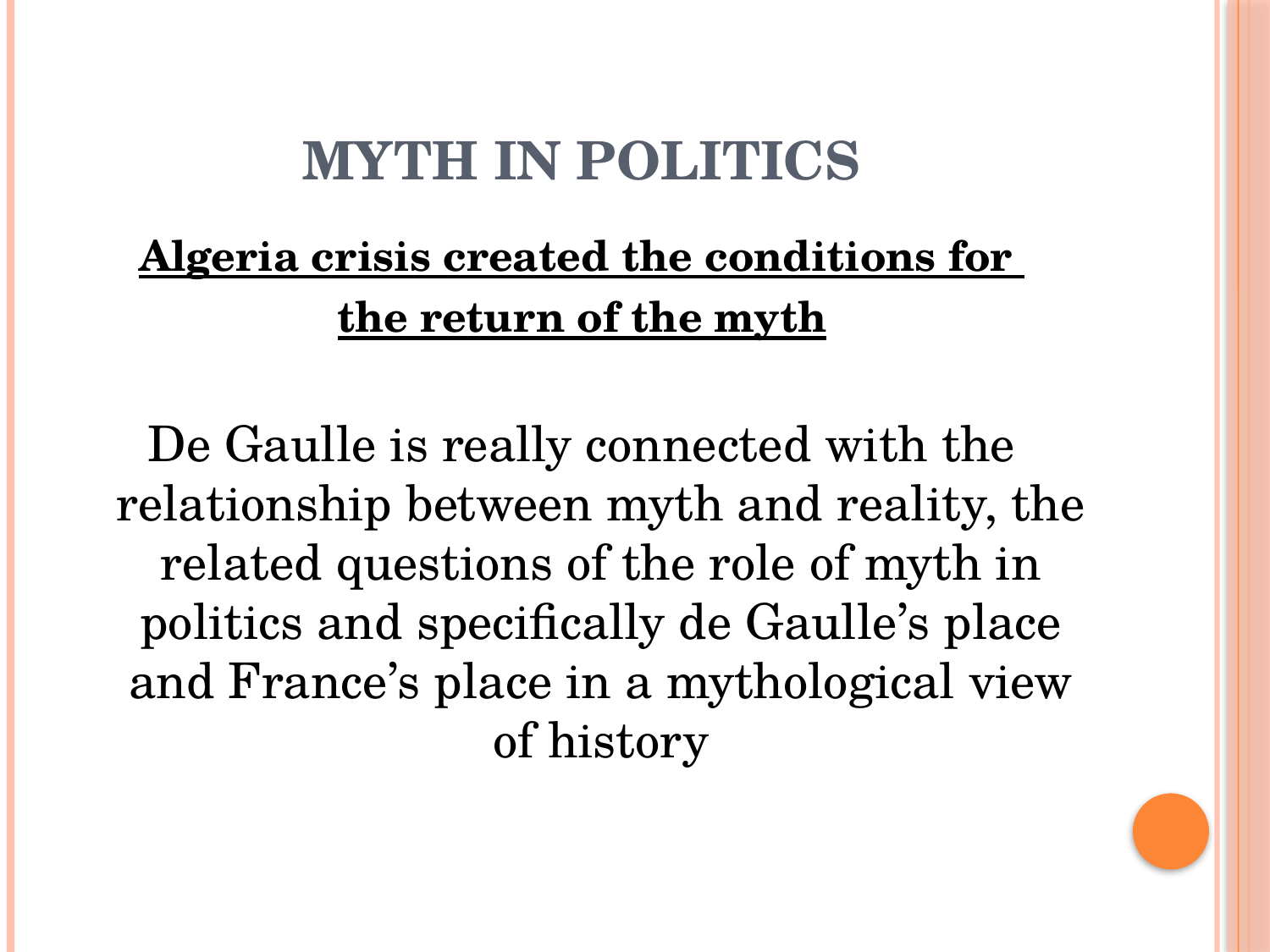

# MYTH IN POLITICS
Algeria crisis created the conditions for
the return of the myth

De Gaulle is really connected with the relationship between myth and reality, the related questions of the role of myth in politics and specifically de Gaulle’s place and France’s place in a mythological view of history